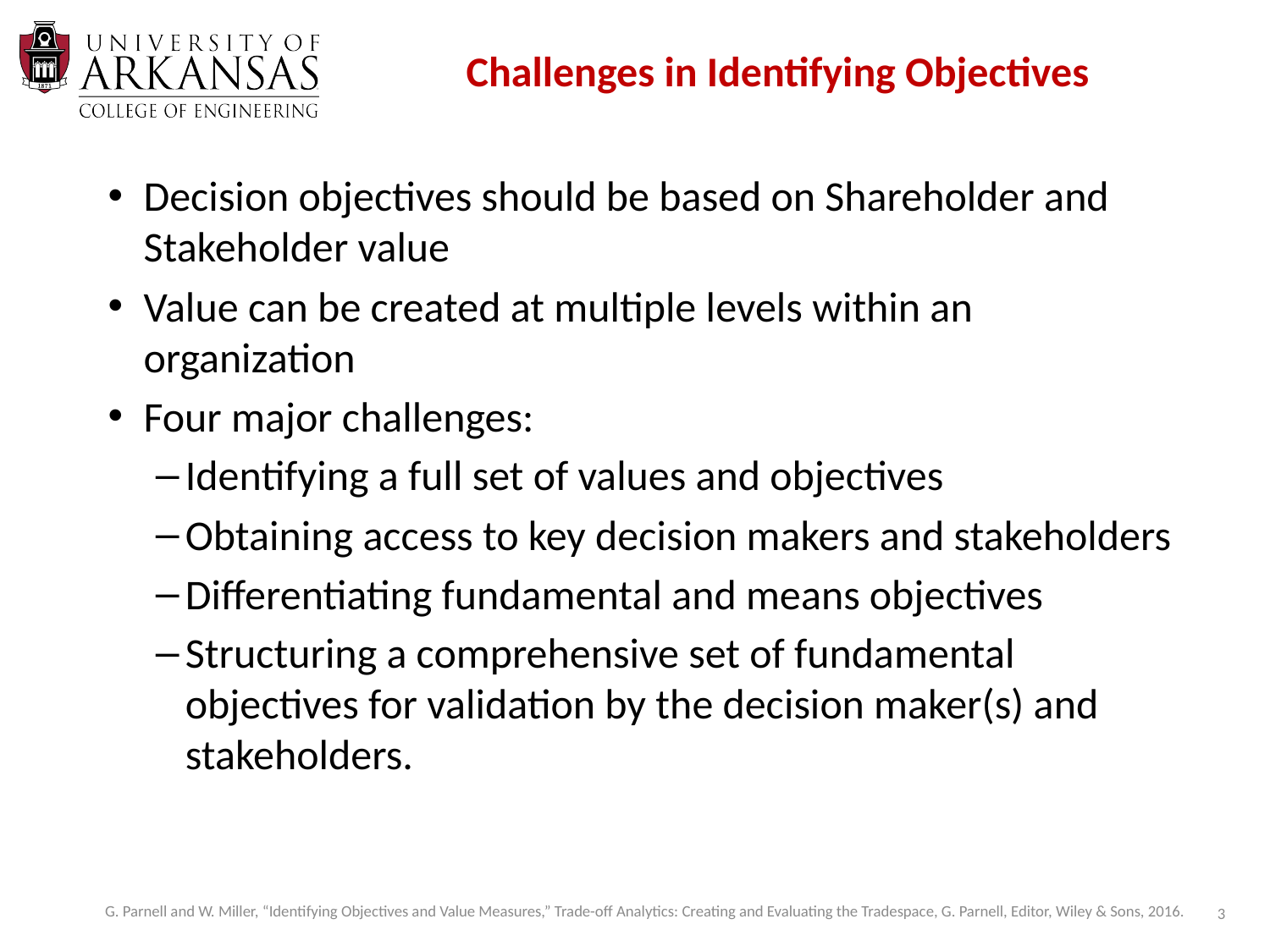

# Challenges in Identifying Objectives
Decision objectives should be based on Shareholder and Stakeholder value
Value can be created at multiple levels within an organization
Four major challenges:
Identifying a full set of values and objectives
Obtaining access to key decision makers and stakeholders
Differentiating fundamental and means objectives
Structuring a comprehensive set of fundamental objectives for validation by the decision maker(s) and stakeholders.

G. Parnell and W. Miller, “Identifying Objectives and Value Measures,” Trade-off Analytics: Creating and Evaluating the Tradespace, G. Parnell, Editor, Wiley & Sons, 2016.
3